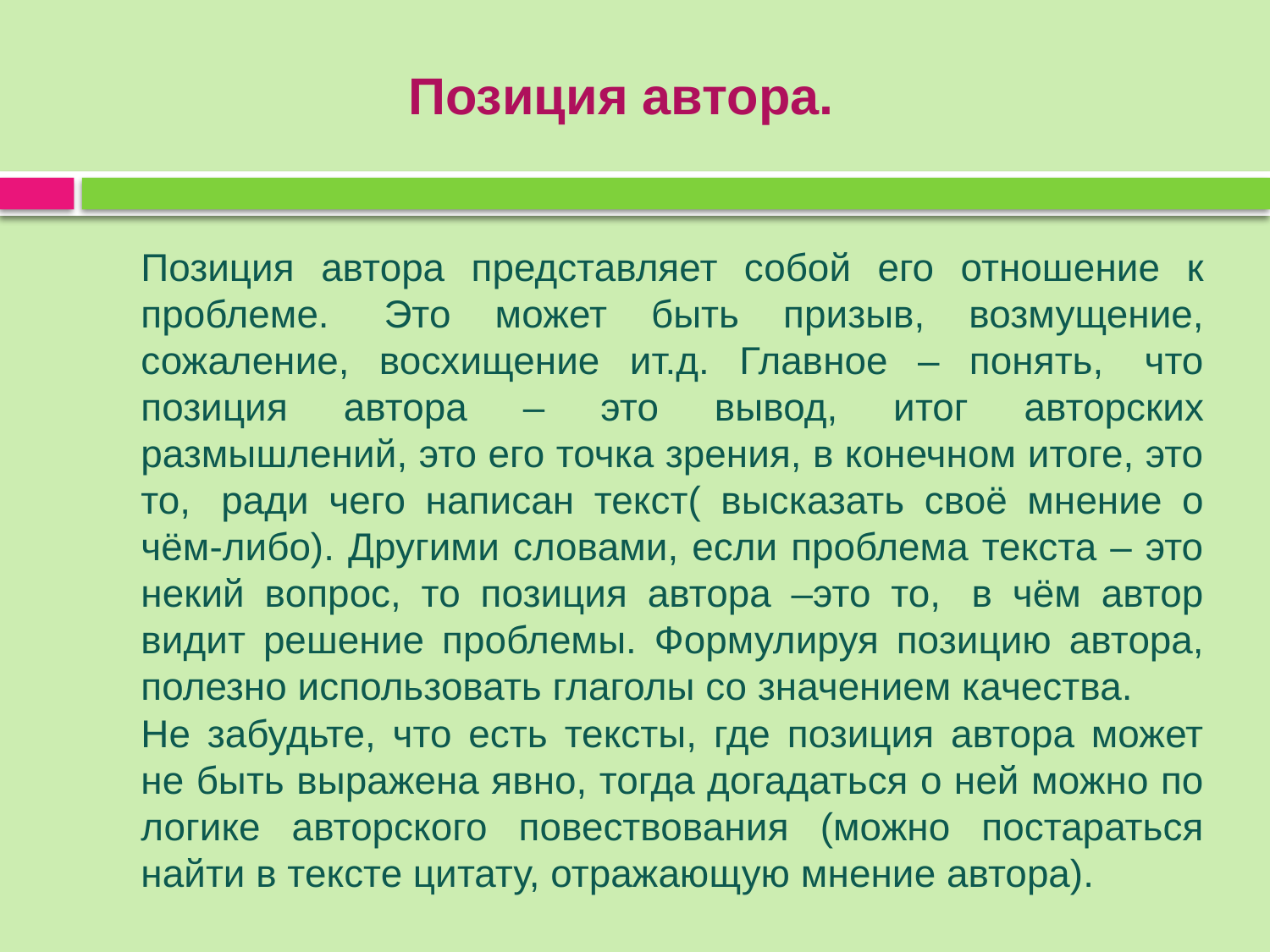

# Позиция автора.
		Позиция автора представляет собой его отношение к проблеме.  Это может быть призыв, возмущение, сожаление, восхищение ит.д. Главное – понять,  что позиция автора – это вывод, итог авторских размышлений, это его точка зрения, в конечном итоге, это то,  ради чего написан текст( высказать своё мнение о чём-либо). Другими словами, если проблема текста – это некий вопрос, то позиция автора –это то,  в чём автор видит решение проблемы. Формулируя позицию автора, полезно использовать глаголы со значением качества.
		Не забудьте, что есть тексты, где позиция автора может не быть выражена явно, тогда догадаться о ней можно по логике авторского повествования (можно постараться найти в тексте цитату, отражающую мнение автора).